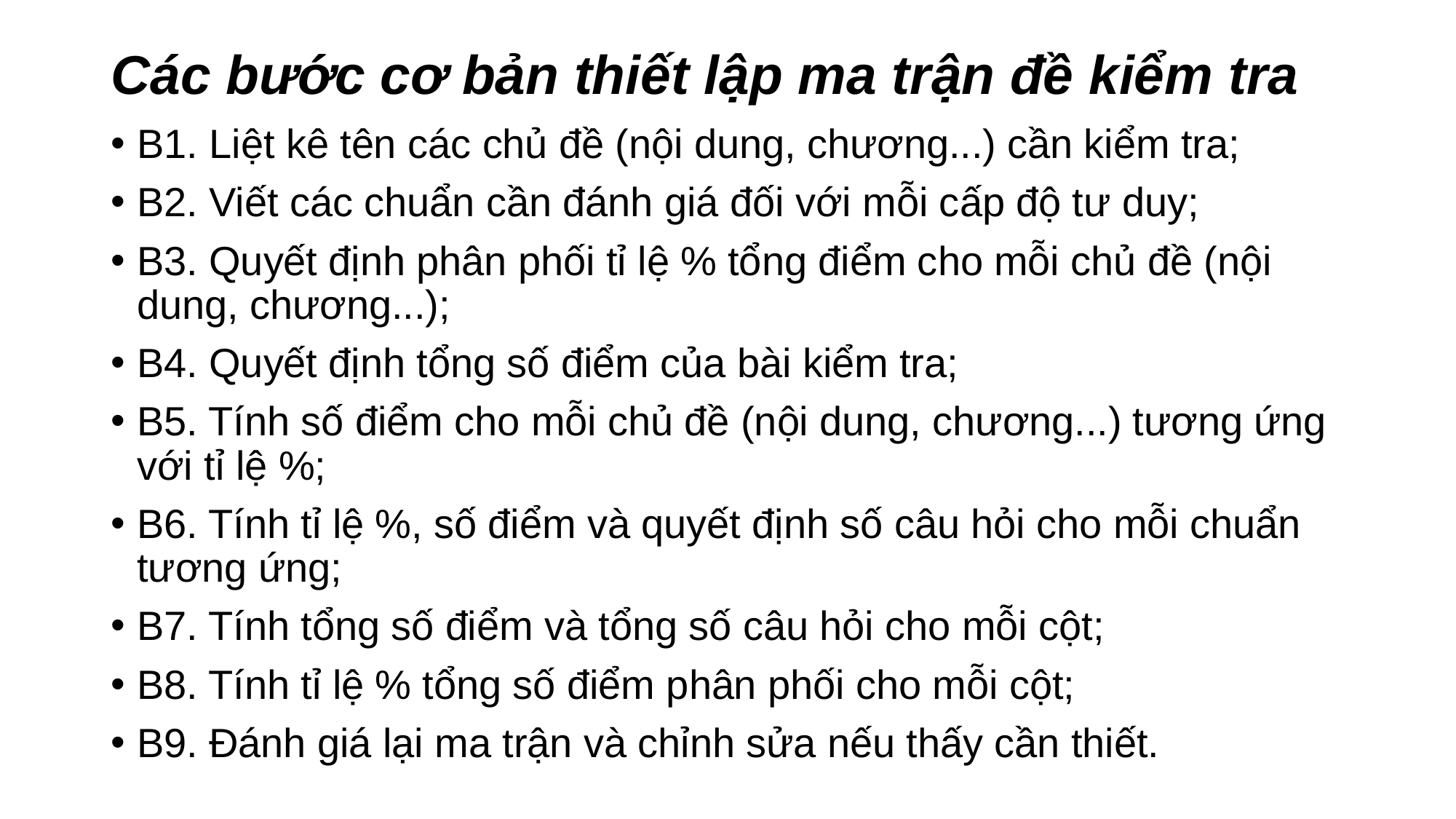

# Các bước cơ bản thiết lập ma trận đề kiểm tra
B1. Liệt kê tên các chủ đề (nội dung, chương...) cần kiểm tra;
B2. Viết các chuẩn cần đánh giá đối với mỗi cấp độ tư duy;
B3. Quyết định phân phối tỉ lệ % tổng điểm cho mỗi chủ đề (nội dung, chương...);
B4. Quyết định tổng số điểm của bài kiểm tra;
B5. Tính số điểm cho mỗi chủ đề (nội dung, chương...) tương ứng với tỉ lệ %;
B6. Tính tỉ lệ %, số điểm và quyết định số câu hỏi cho mỗi chuẩn tương ứng;
B7. Tính tổng số điểm và tổng số câu hỏi cho mỗi cột;
B8. Tính tỉ lệ % tổng số điểm phân phối cho mỗi cột;
B9. Đánh giá lại ma trận và chỉnh sửa nếu thấy cần thiết.